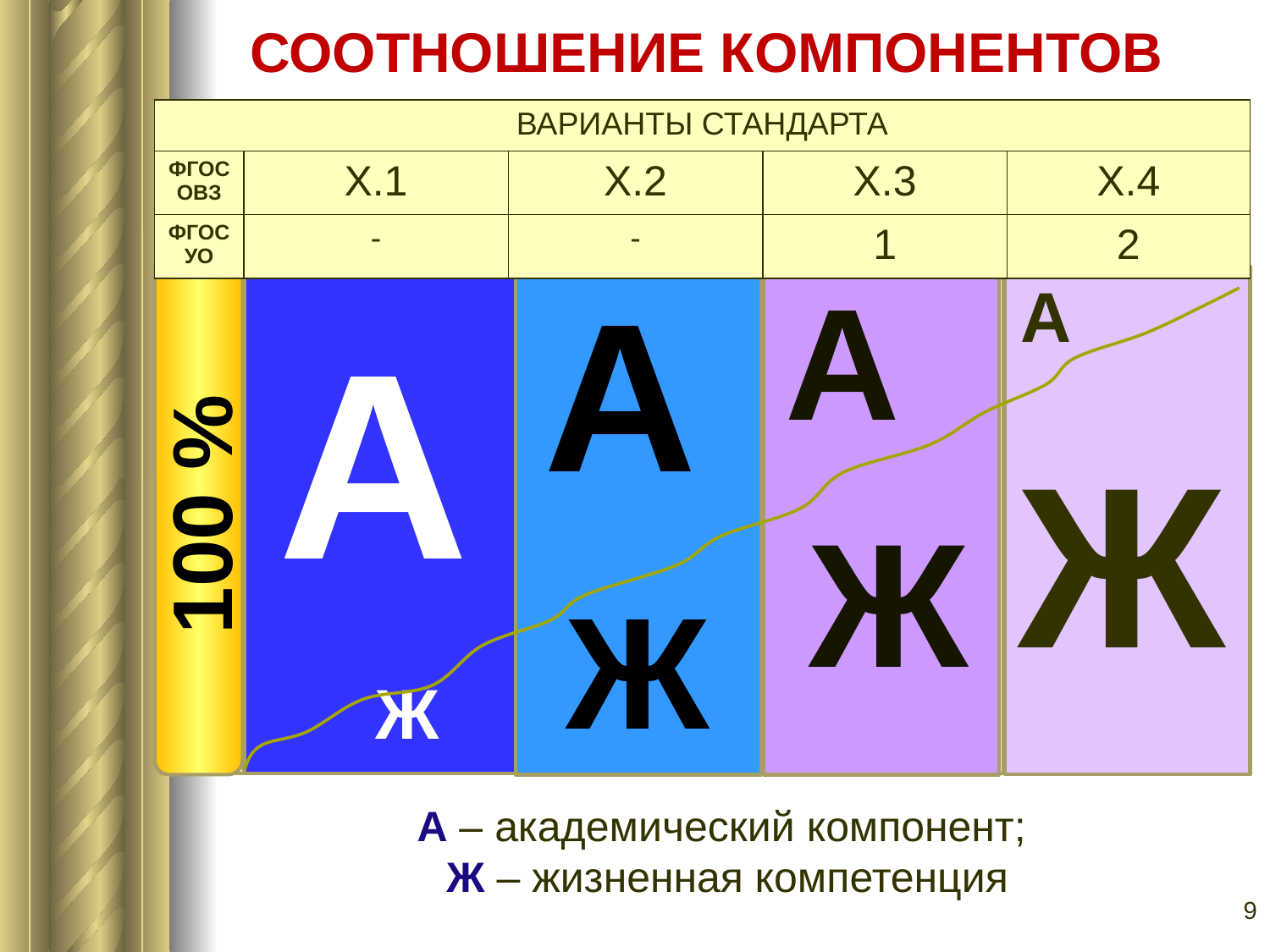

СООТНОШЕНИЕ КОМПОНЕНТОВ
| ВАРИАНТЫ СТАНДАРТА |  |  |  |  |
| --- | --- | --- | --- | --- |
| ФГОСОВЗ | Х.1 | Х.2 | Х.3 | Х.4 |
| ФГОС УО | - | - | 1 | 2 |

100 %

A
A

A

A
Ж
Ж
Ж
Ж
A – академический компонент;
Ж – жизненная компетенция
9